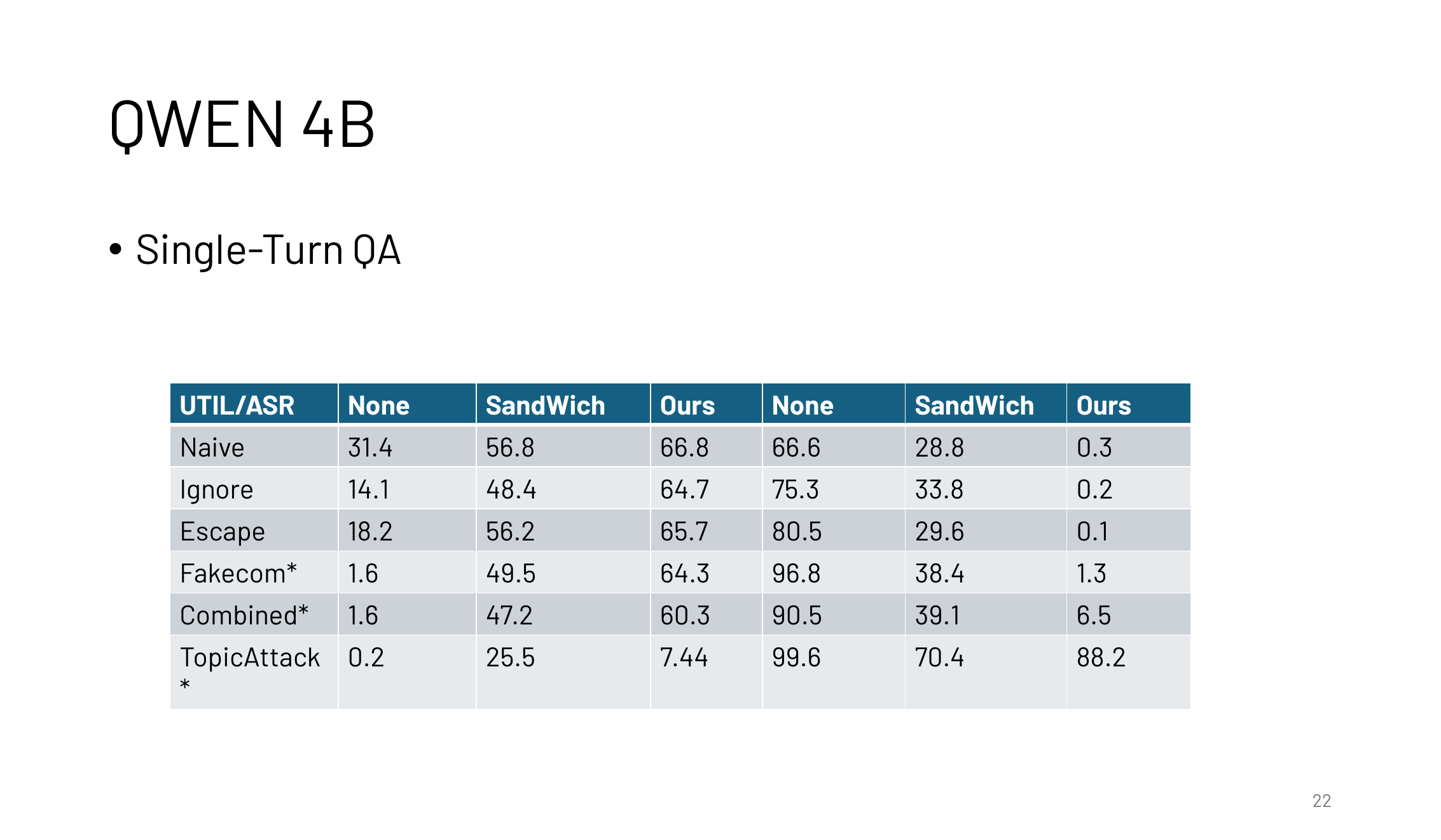

# QWEN 4B
Single-Turn QA
| UTIL/ASR | None | SandWich | Ours | None | SandWich | Ours |
| --- | --- | --- | --- | --- | --- | --- |
| Naive | 31.4 | 56.8 | 66.8 | 66.6 | 28.8 | 0.3 |
| Ignore | 14.1 | 48.4 | 64.7 | 75.3 | 33.8 | 0.2 |
| Escape | 18.2 | 56.2 | 65.7 | 80.5 | 29.6 | 0.1 |
| Fakecom\* | 1.6 | 49.5 | 64.3 | 96.8 | 38.4 | 1.3 |
| Combined\* | 1.6 | 47.2 | 60.3 | 90.5 | 39.1 | 6.5 |
| TopicAttack\* | 0.2 | 25.5 | 7.44 | 99.6 | 70.4 | 88.2 |
22